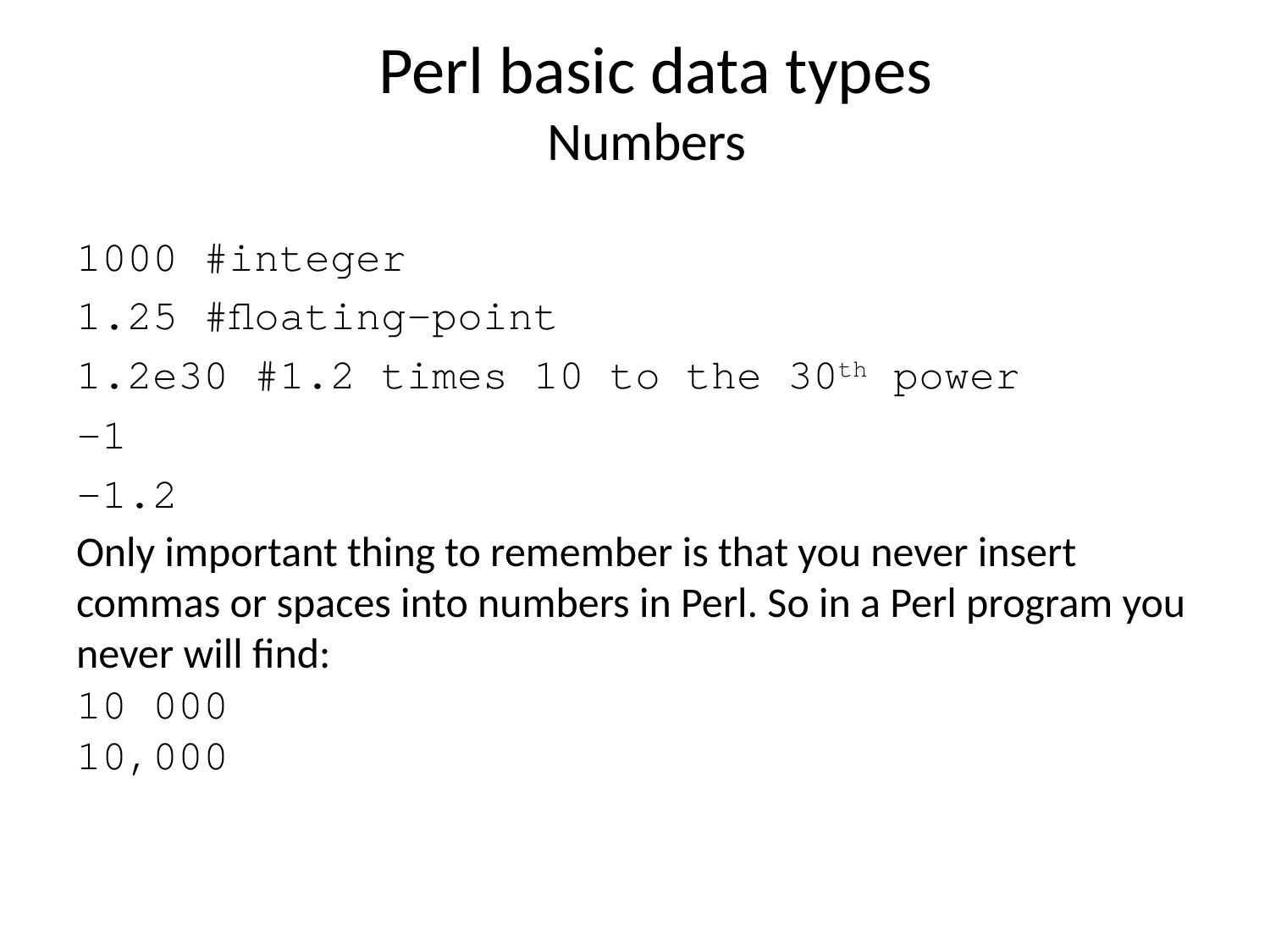

Perl basic data types
Numbers
#
1000 #integer
1.25 #floating-point
1.2e30 #1.2 times 10 to the 30th power
-1
-1.2
Only important thing to remember is that you never insert commas or spaces into numbers in Perl. So in a Perl program you never will find:
10 000
10,000